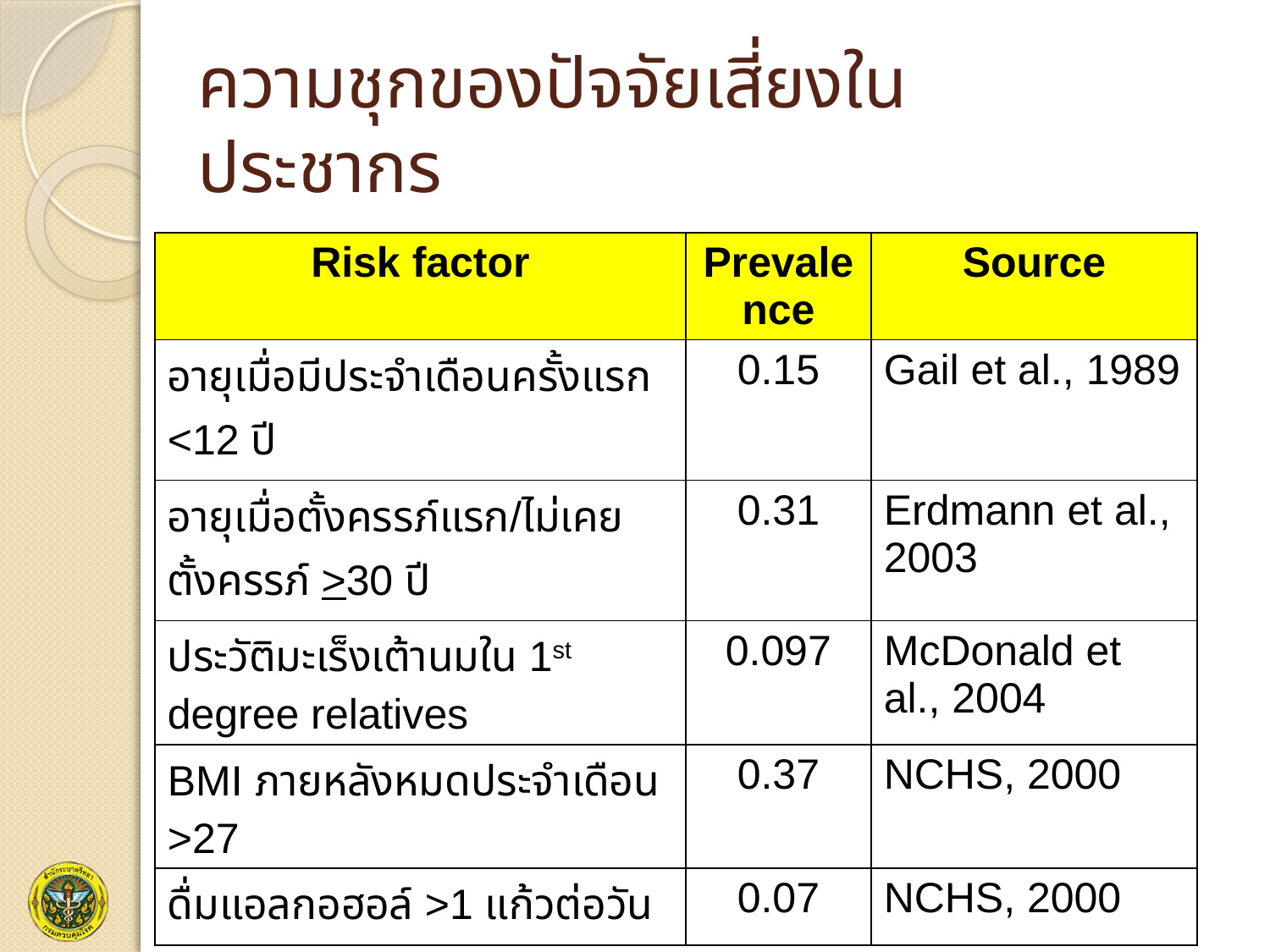

# ความชุกของปัจจัยเสี่ยงในประชากร
| Risk factor | Prevalence | Source |
| --- | --- | --- |
| อายุเมื่อมีประจำเดือนครั้งแรก <12 ปี | 0.15 | Gail et al., 1989 |
| อายุเมื่อตั้งครรภ์แรก/ไม่เคยตั้งครรภ์ >30 ปี | 0.31 | Erdmann et al., 2003 |
| ประวัติมะเร็งเต้านมใน 1st degree relatives | 0.097 | McDonald et al., 2004 |
| BMI ภายหลังหมดประจำเดือน >27 | 0.37 | NCHS, 2000 |
| ดื่มแอลกอฮอล์ >1 แก้วต่อวัน | 0.07 | NCHS, 2000 |